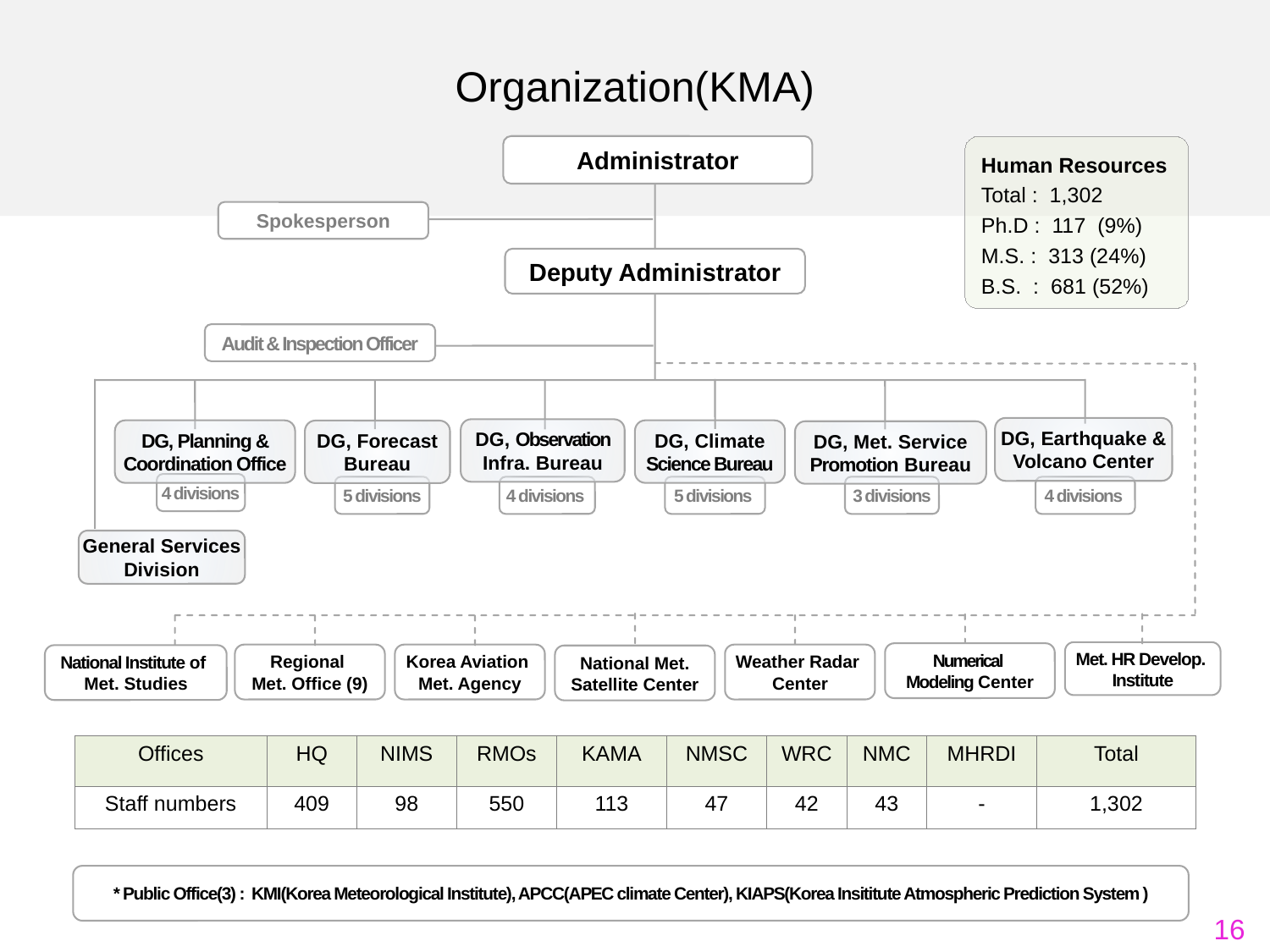

Organization(KMA)
Administrator
Human Resources
Total :  1,302
Ph.D :  117  (9%)
M.S. :  313 (24%)
B.S.  :  681 (52%)

Spokesperson

Deputy Administrator
Audit & Inspection Officer

DG, Earthquake & Volcano Center
DG, Observation Infra. Bureau
DG, Planning & Coordination Office
DG, Climate Science Bureau
DG, Forecast
Bureau
DG, Met. Service Promotion Bureau
4 divisions
5 divisions
4 divisions
5 divisions
3 divisions
4 divisions
General Services
Division

Met. HR Develop.
Institute
Numerical
Modeling Center
Regional
Met. Office (9)
Korea Aviation
Met. Agency
Weather Radar
Center
National Institute of
Met. Studies
National Met.
Satellite Center
| Offices | HQ | NIMS | RMOs | KAMA | NMSC | WRC | NMC | MHRDI | Total |
| --- | --- | --- | --- | --- | --- | --- | --- | --- | --- |
| Staff numbers | 409 | 98 | 550 | 113 | 47 | 42 | 43 | - | 1,302 |
* Public Office(3) :  KMI(Korea Meteorological Institute), APCC(APEC climate Center), KIAPS(Korea Insititute Atmospheric Prediction System )
16